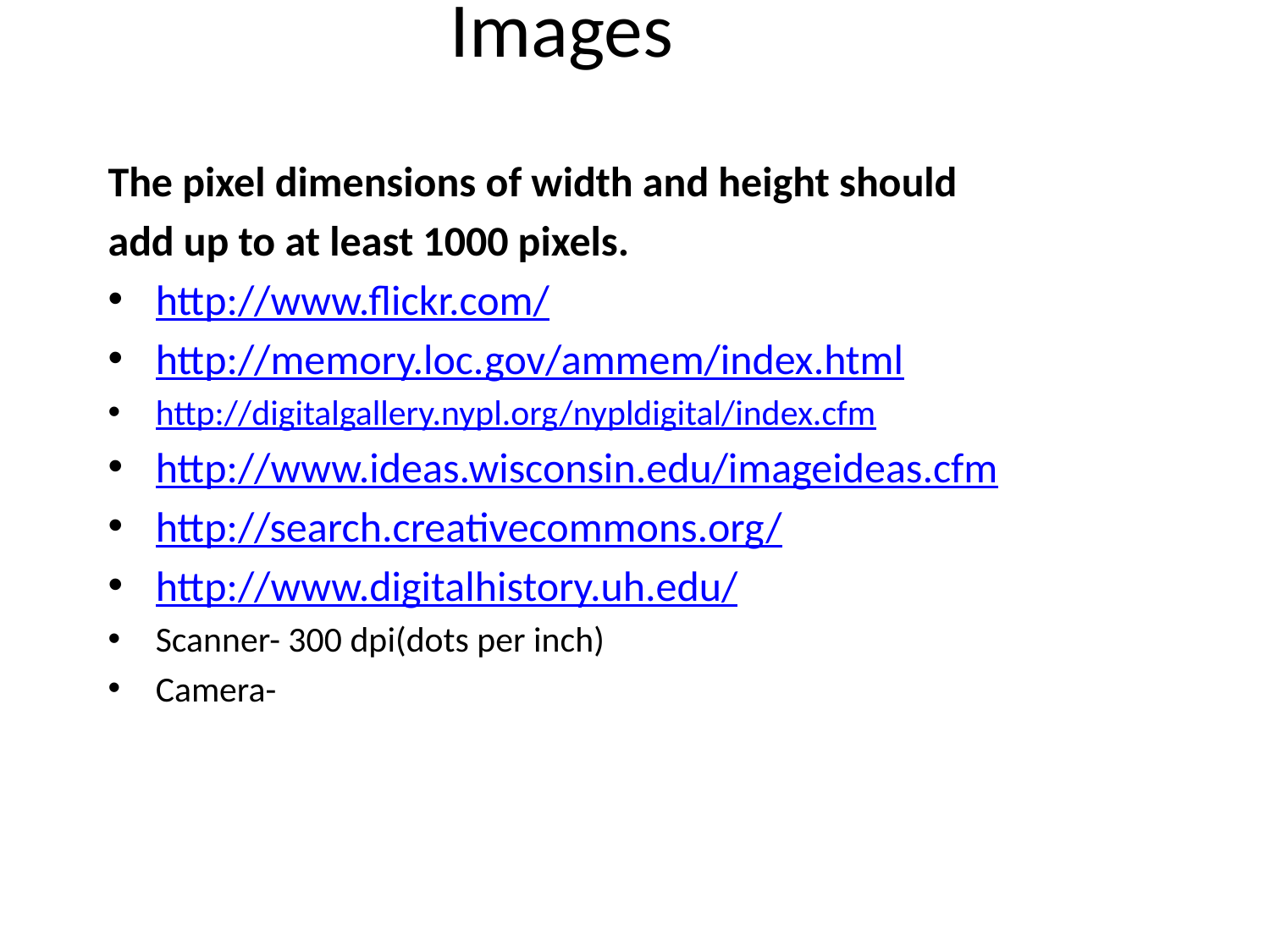

# Images
The pixel dimensions of width and height should
add up to at least 1000 pixels.
http://www.flickr.com/
http://memory.loc.gov/ammem/index.html
http://digitalgallery.nypl.org/nypldigital/index.cfm
http://www.ideas.wisconsin.edu/imageideas.cfm
http://search.creativecommons.org/
http://www.digitalhistory.uh.edu/
Scanner- 300 dpi(dots per inch)
Camera-